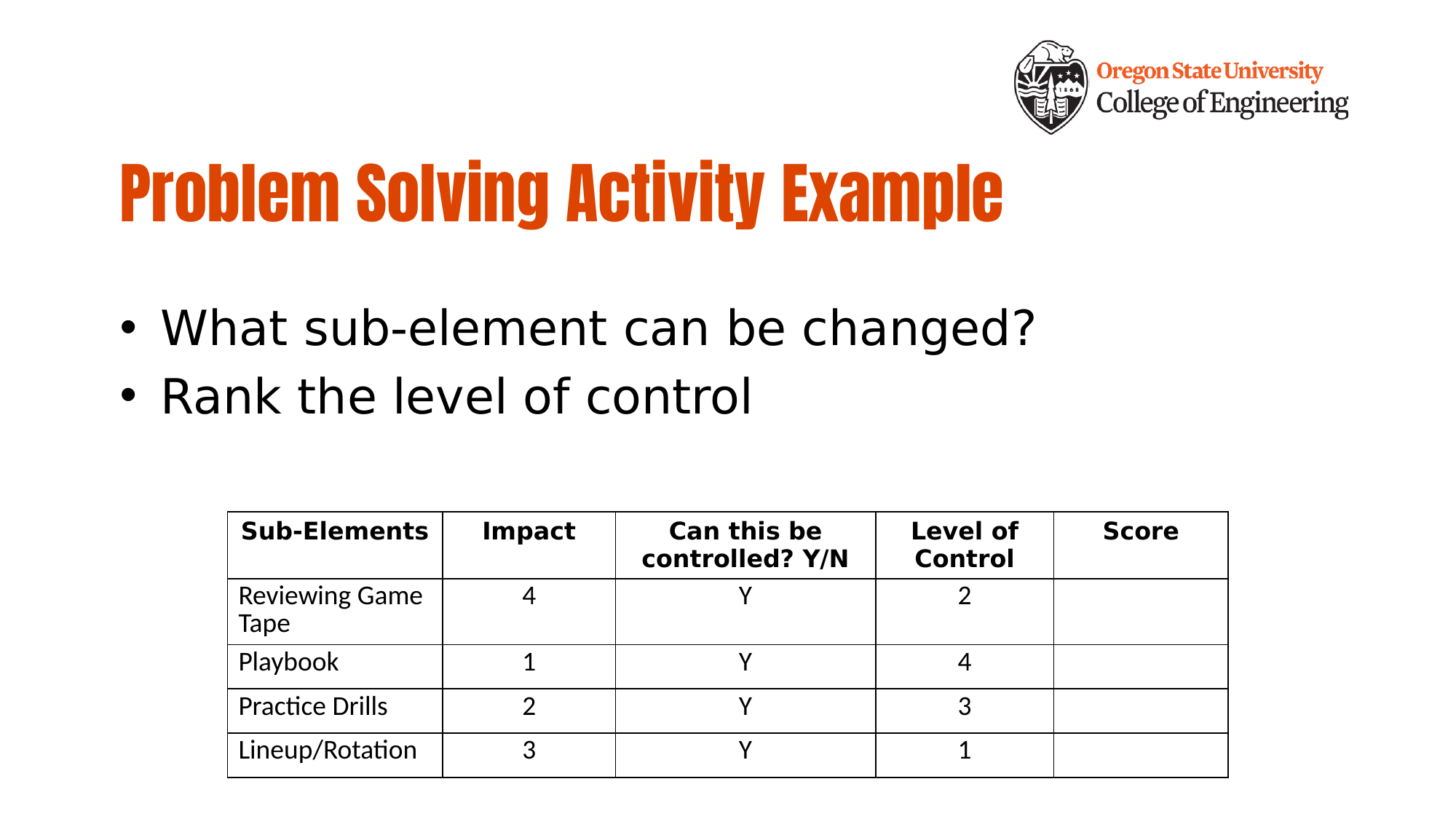

# Problem Solving Activity Example
What sub-element can be changed?
Rank the level of control
| Sub-Elements | Impact | Can this be controlled? Y/N | Level of Control | Score |
| --- | --- | --- | --- | --- |
| Reviewing Game Tape | 4 | Y | 2 |  |
| Playbook | 1 | Y | 4 |  |
| Practice Drills | 2 | Y | 3 |  |
| Lineup/Rotation | 3 | Y | 1 |  |